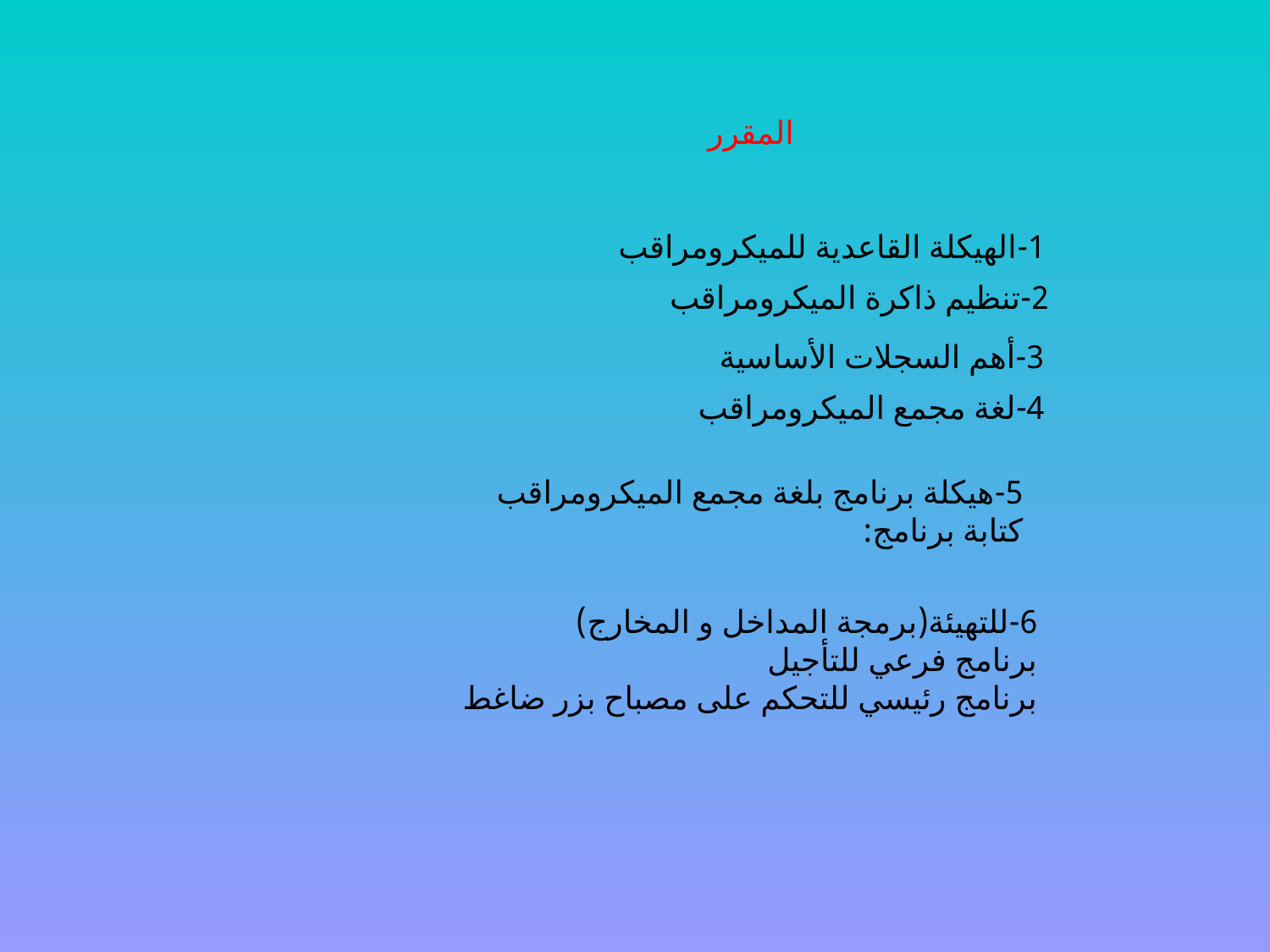

المقرر
1-الهيكلة القاعدية للميكرومراقب
2-تنظيم ذاكرة الميكرومراقب
3-أهم السجلات الأساسية
4-لغة مجمع الميكرومراقب
5-هيكلة برنامج بلغة مجمع الميكرومراقب
كتابة برنامج:
6-للتهيئة(برمجة المداخل و المخارج)
برنامج فرعي للتأجيل
برنامج رئيسي للتحكم على مصباح بزر ضاغط